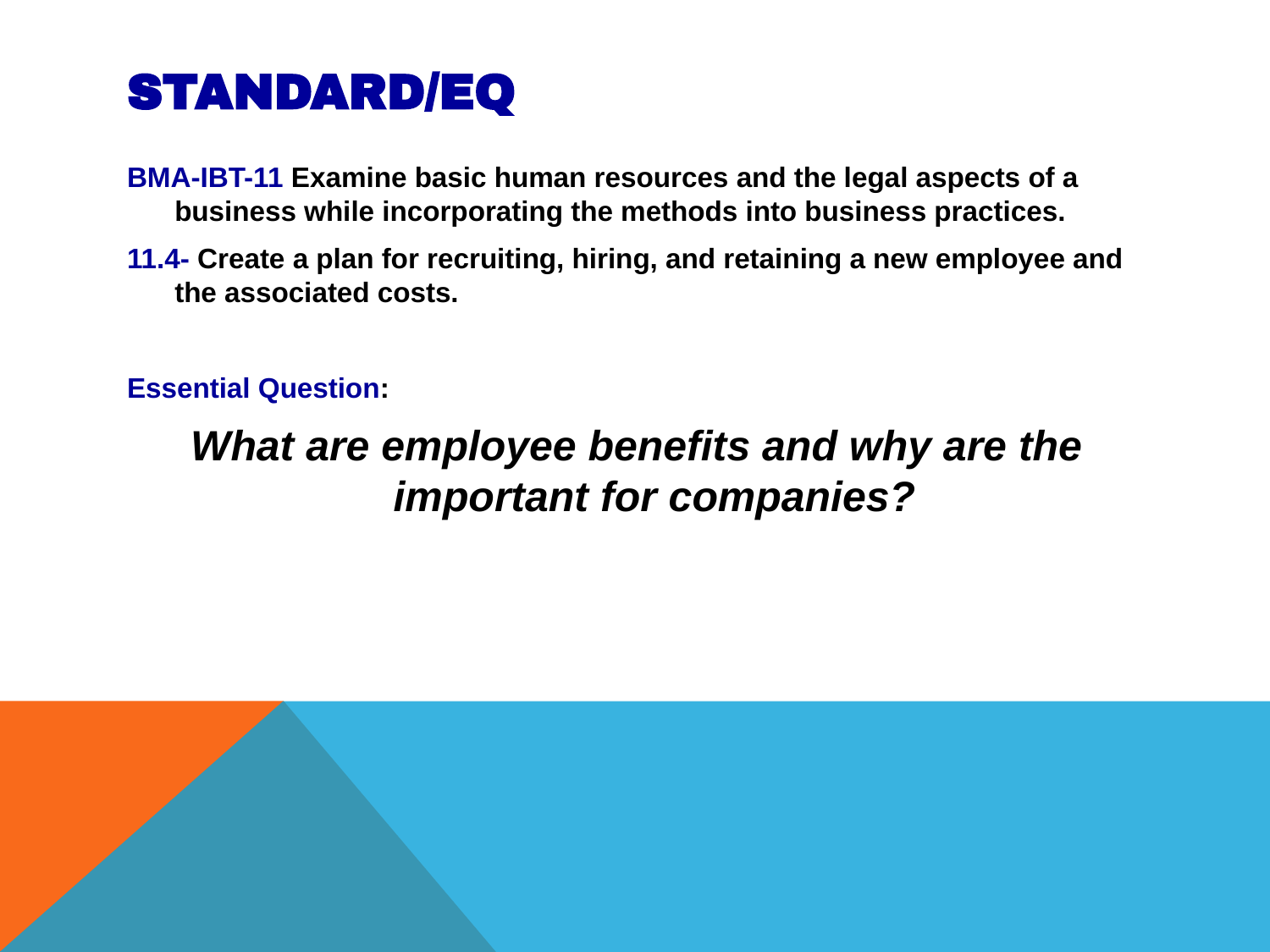

# Standard/EQ
BMA-IBT-11 Examine basic human resources and the legal aspects of a business while incorporating the methods into business practices.
11.4- Create a plan for recruiting, hiring, and retaining a new employee and the associated costs.

Essential Question:
What are employee benefits and why are the important for companies?